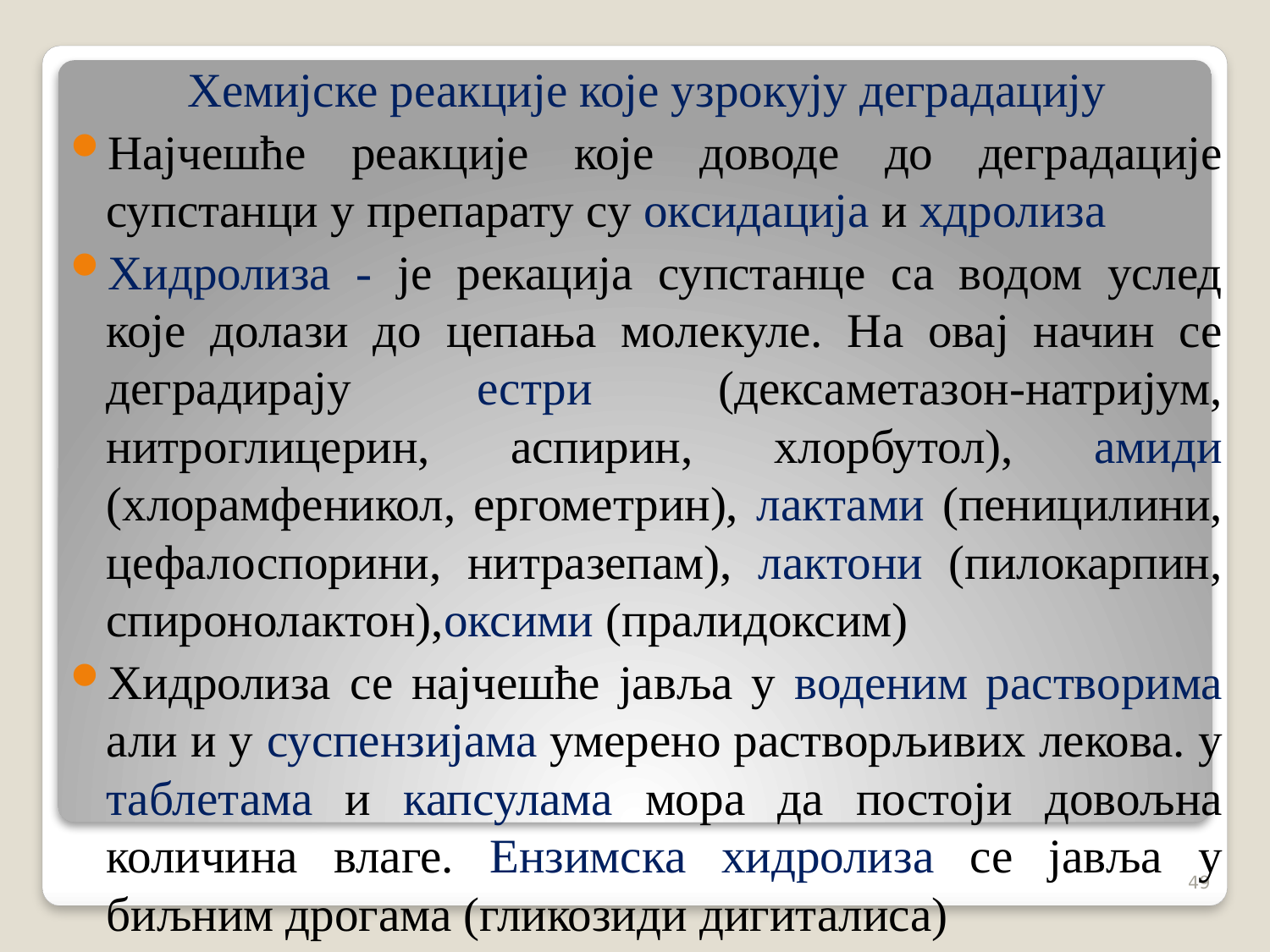

Хемијске реакције које узрокују деградацију
Најчешће реакције које доводе до деградације супстанци у препарату су оксидација и хдролиза
Хидролиза - је рекација супстанце са водом услед које долази до цепања молекуле. На овај начин се деградирају естри (дексаметазон-натријум, нитроглицерин, аспирин, хлорбутол), амиди (хлорамфеникол, ергометрин), лактами (пеницилини, цефалоспорини, нитразепам), лактони (пилокарпин, спиронолактон),оксими (пралидоксим)
Хидролиза се најчешће јавља у воденим растворима али и у суспензијама умерено растворљивих лекова. у таблетама и капсулама мора да постоји довољна количина влаге. Ензимска хидролиза се јавља у биљним дрогама (гликозиди дигиталиса)

49